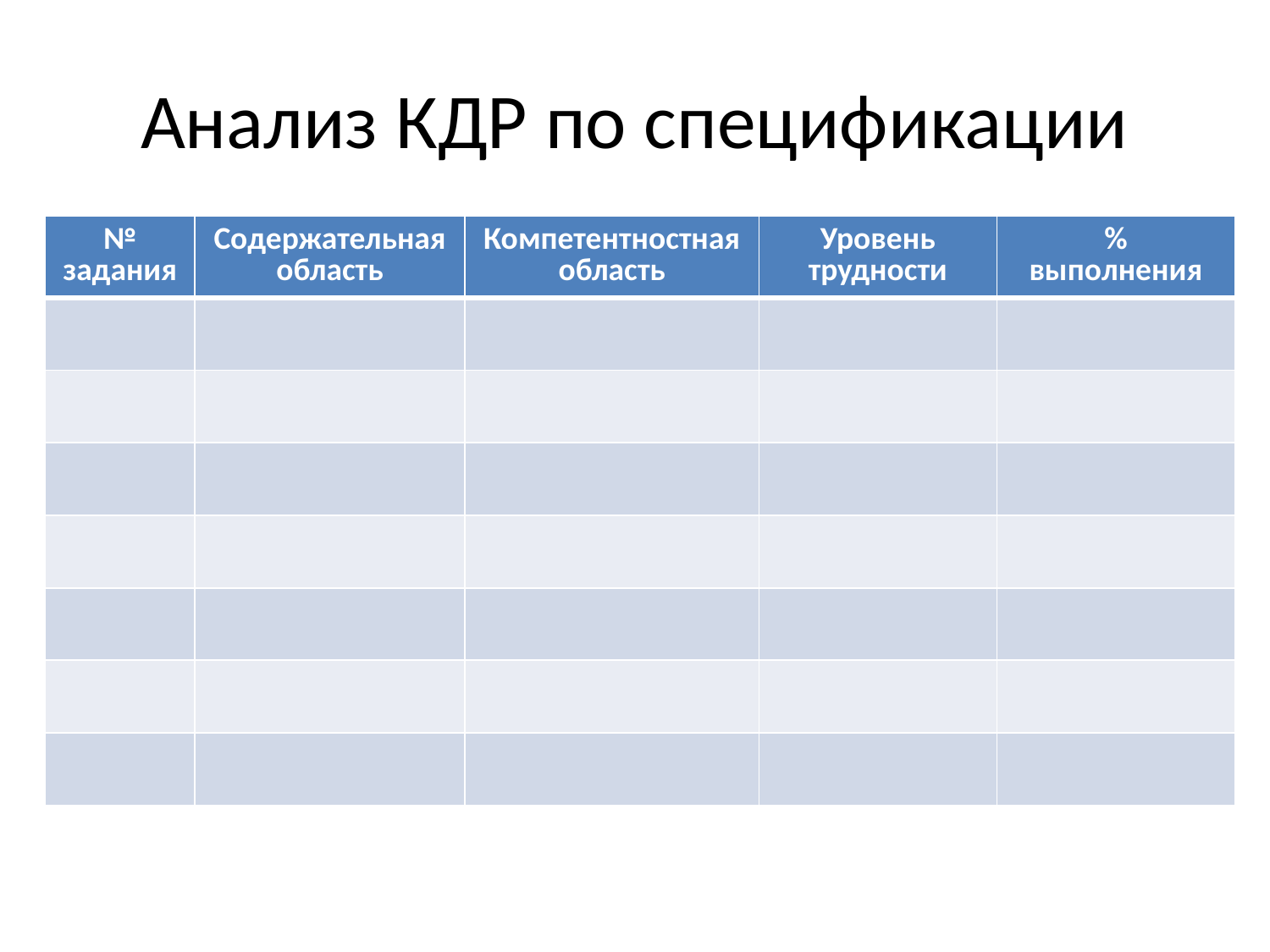

# Анализ КДР по спецификации
| № задания | Содержательная область | Компетентностная область | Уровень трудности | % выполнения |
| --- | --- | --- | --- | --- |
|  |  |  |  |  |
|  |  |  |  |  |
|  |  |  |  |  |
|  |  |  |  |  |
|  |  |  |  |  |
|  |  |  |  |  |
|  |  |  |  |  |